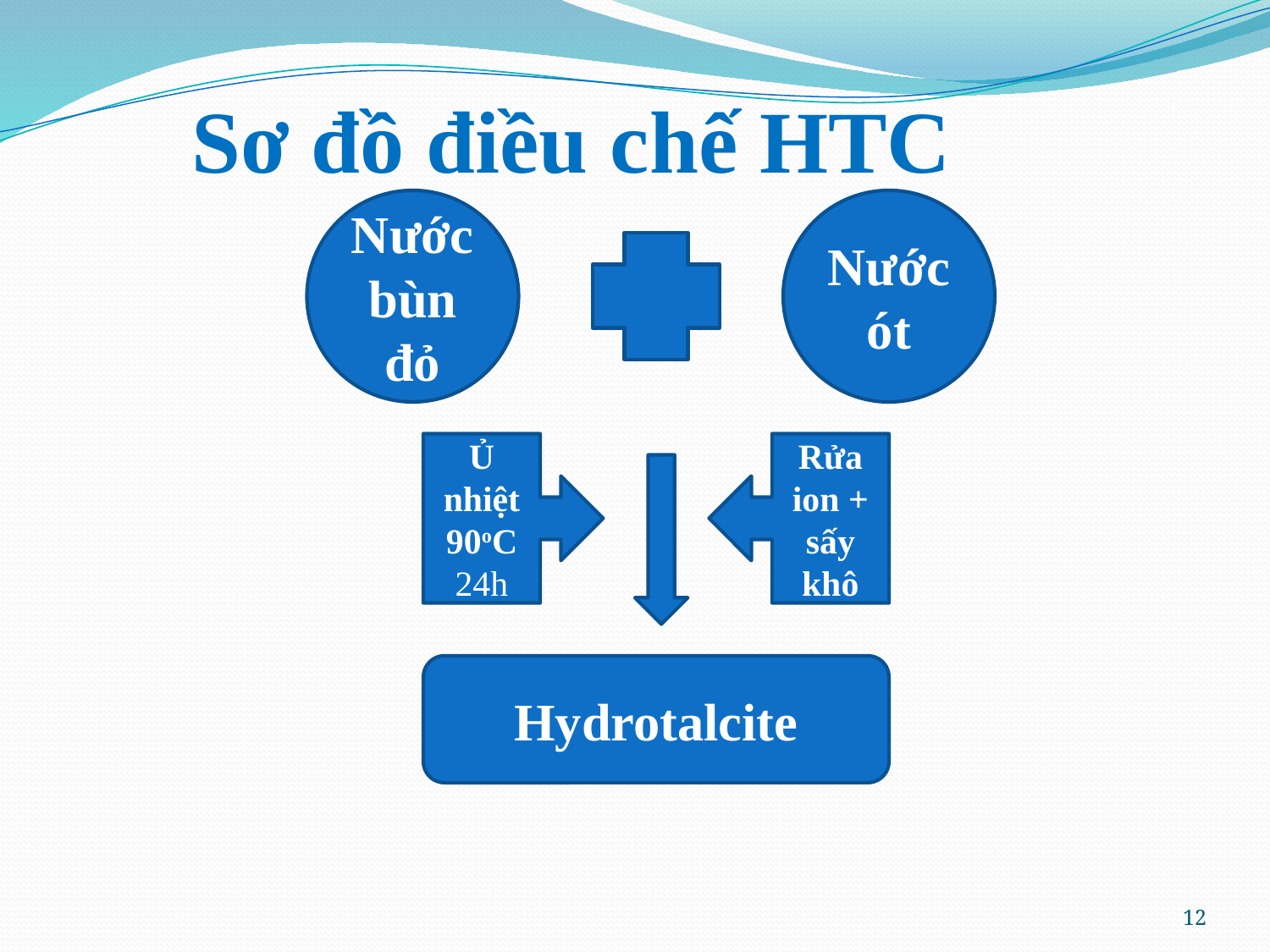

# Sơ đồ điều chế HTC
Nước bùn đỏ
Nước ót

Ủ nhiệt 90oC 24h
Rửa ion + sấy khô

Hydrotalcite
12